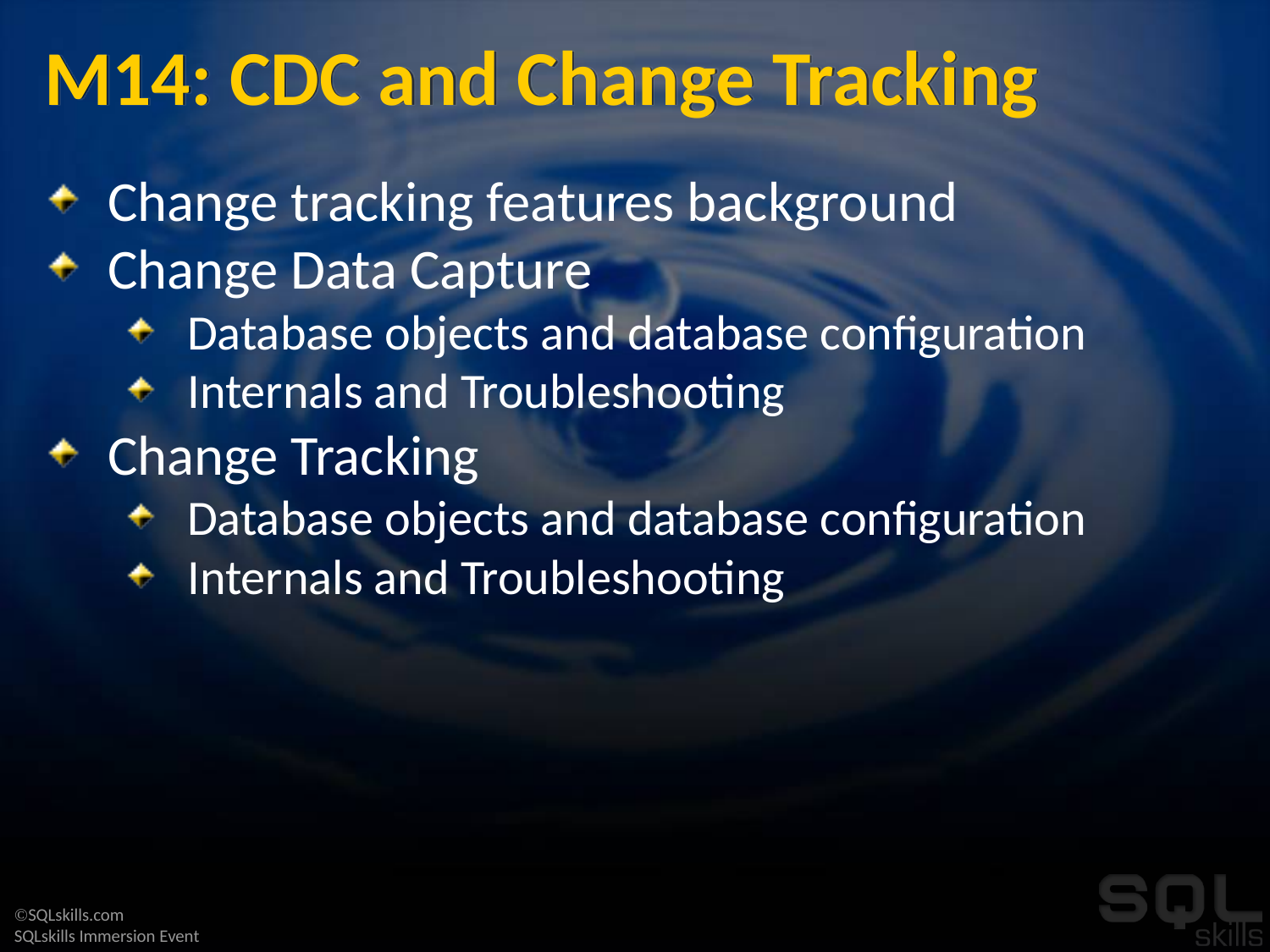

# M14: CDC and Change Tracking
Change tracking features background
Change Data Capture
Database objects and database configuration
Internals and Troubleshooting
Change Tracking
Database objects and database configuration
Internals and Troubleshooting